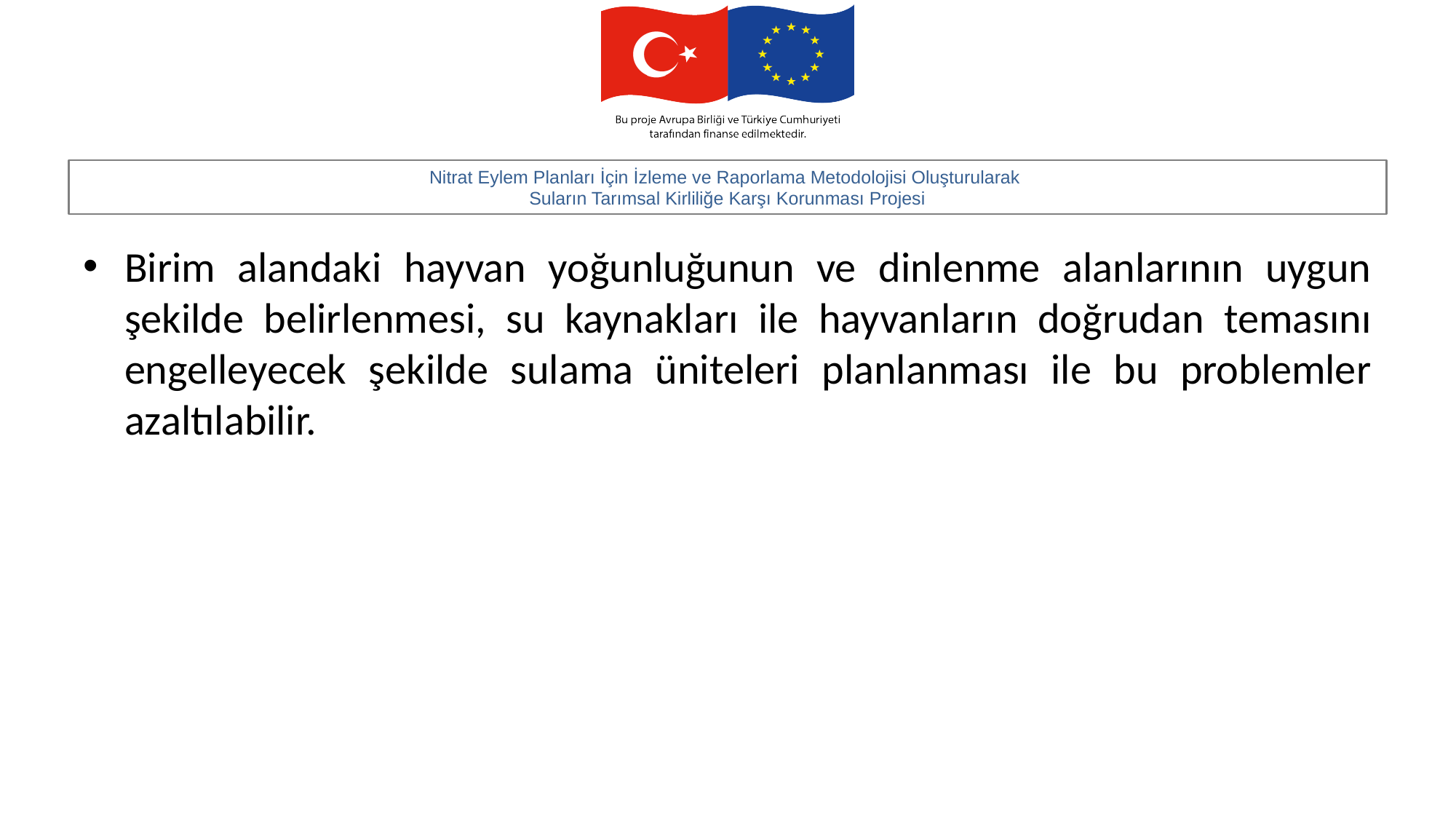

#
Birim alandaki hayvan yoğunluğunun ve dinlenme alanlarının uygun şekilde belirlenmesi, su kaynakları ile hayvanların doğrudan temasını engelleyecek şekilde sulama üniteleri planlanması ile bu problemler azaltılabilir.